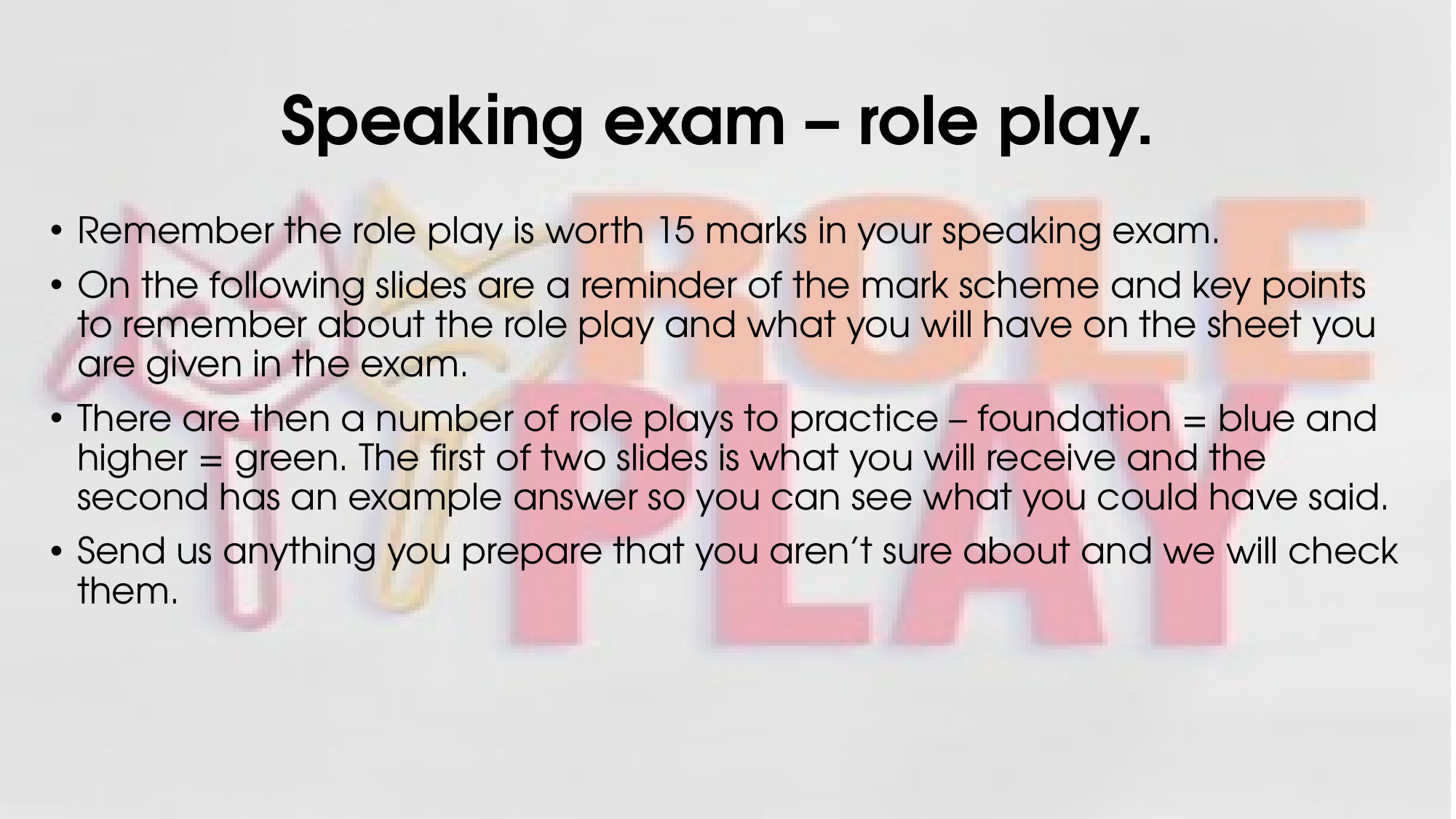

# Speaking exam – role play.
Remember the role play is worth 15 marks in your speaking exam.
On the following slides are a reminder of the mark scheme and key points to remember about the role play and what you will have on the sheet you are given in the exam.
There are then a number of role plays to practice – foundation = blue and higher = green. The first of two slides is what you will receive and the second has an example answer so you can see what you could have said.
Send us anything you prepare that you aren’t sure about and we will check them.